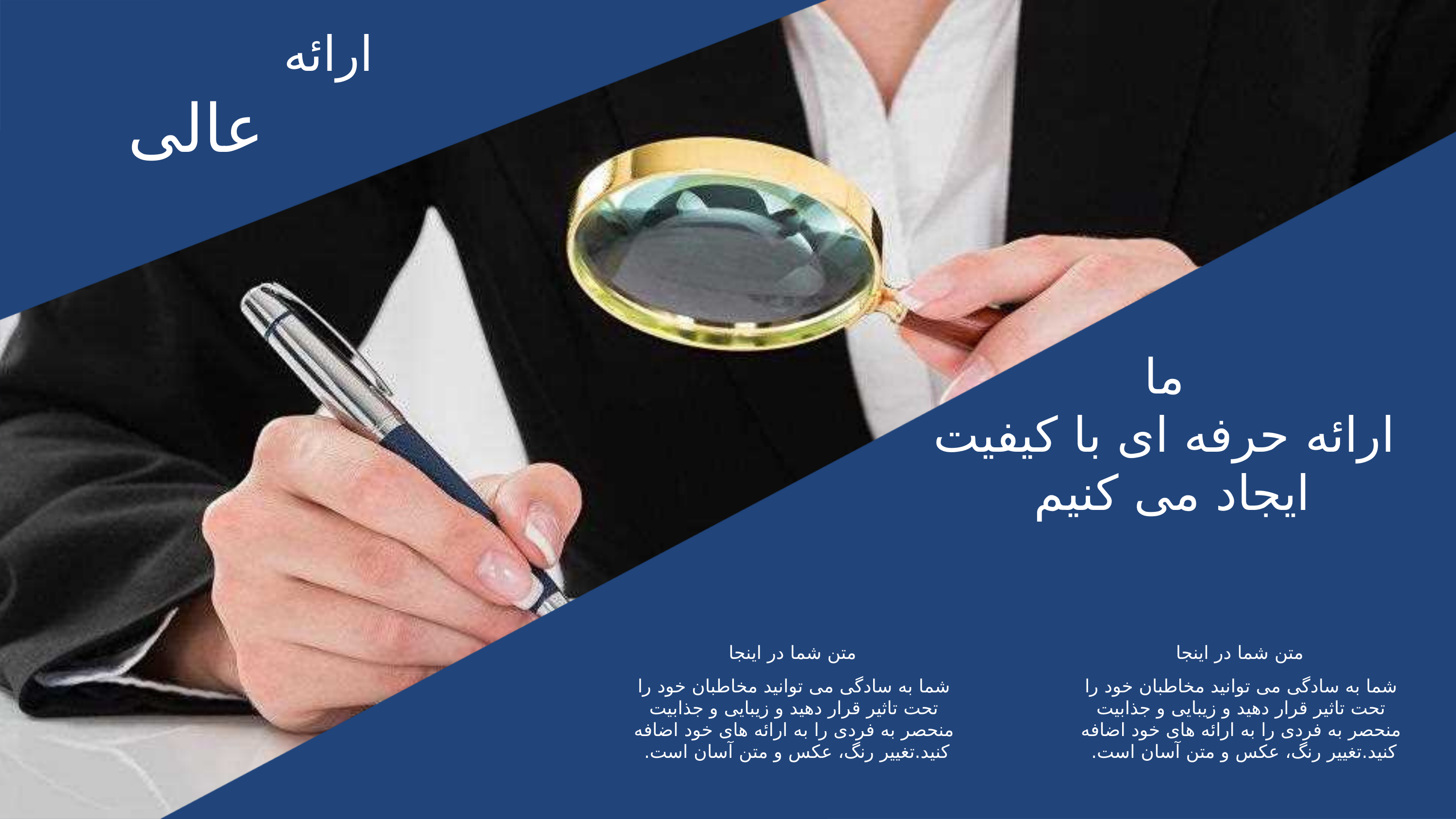

ارائه
عالی
ما
ارائه حرفه ای با کیفیت
ایجاد می کنیم
متن شما در اینجا
متن شما در اینجا
شما به سادگی می توانید مخاطبان خود را تحت تاثیر قرار دهید و زیبایی و جذابیت منحصر به فردی را به ارائه های خود اضافه کنید.تغییر رنگ، عکس و متن آسان است.
شما به سادگی می توانید مخاطبان خود را تحت تاثیر قرار دهید و زیبایی و جذابیت منحصر به فردی را به ارائه های خود اضافه کنید.تغییر رنگ، عکس و متن آسان است.